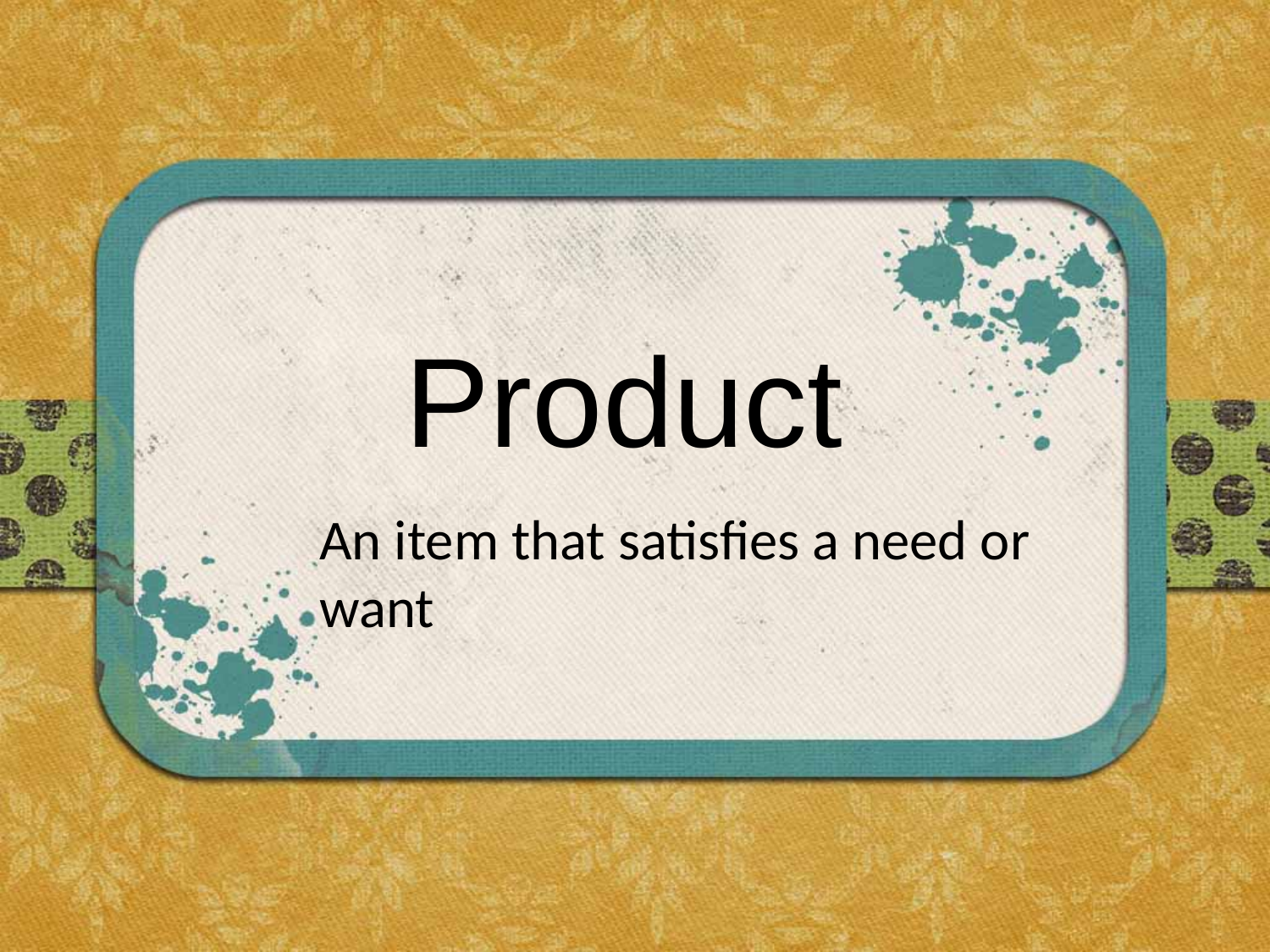

# Product
An item that satisfies a need or want